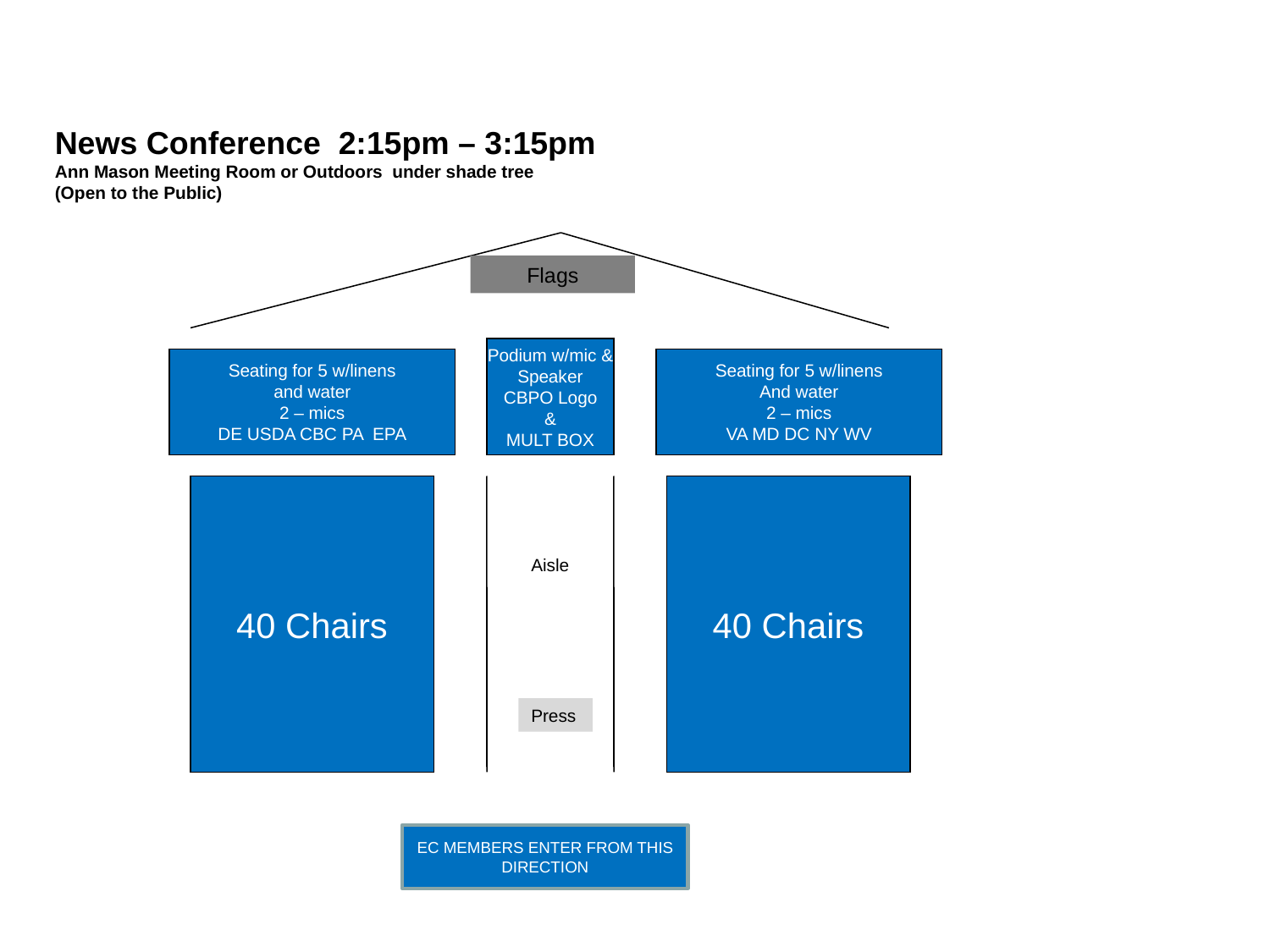

News Conference  2:15pm – 3:15pm
Ann Mason Meeting Room or Outdoors  under shade tree
(Open to the Public)

Flags
Podium w/mic &
Speaker
CBPO Logo
&
MULT BOX
Seating for 5 w/linens
and water
2 – mics
DE USDA CBC PA  EPA
Seating for 5 w/linens
And water
2 – mics
VA MD DC NY WV
40 Chairs

40 Chairs

Aisle
Press
EC MEMBERS ENTER FROM THIS DIRECTION